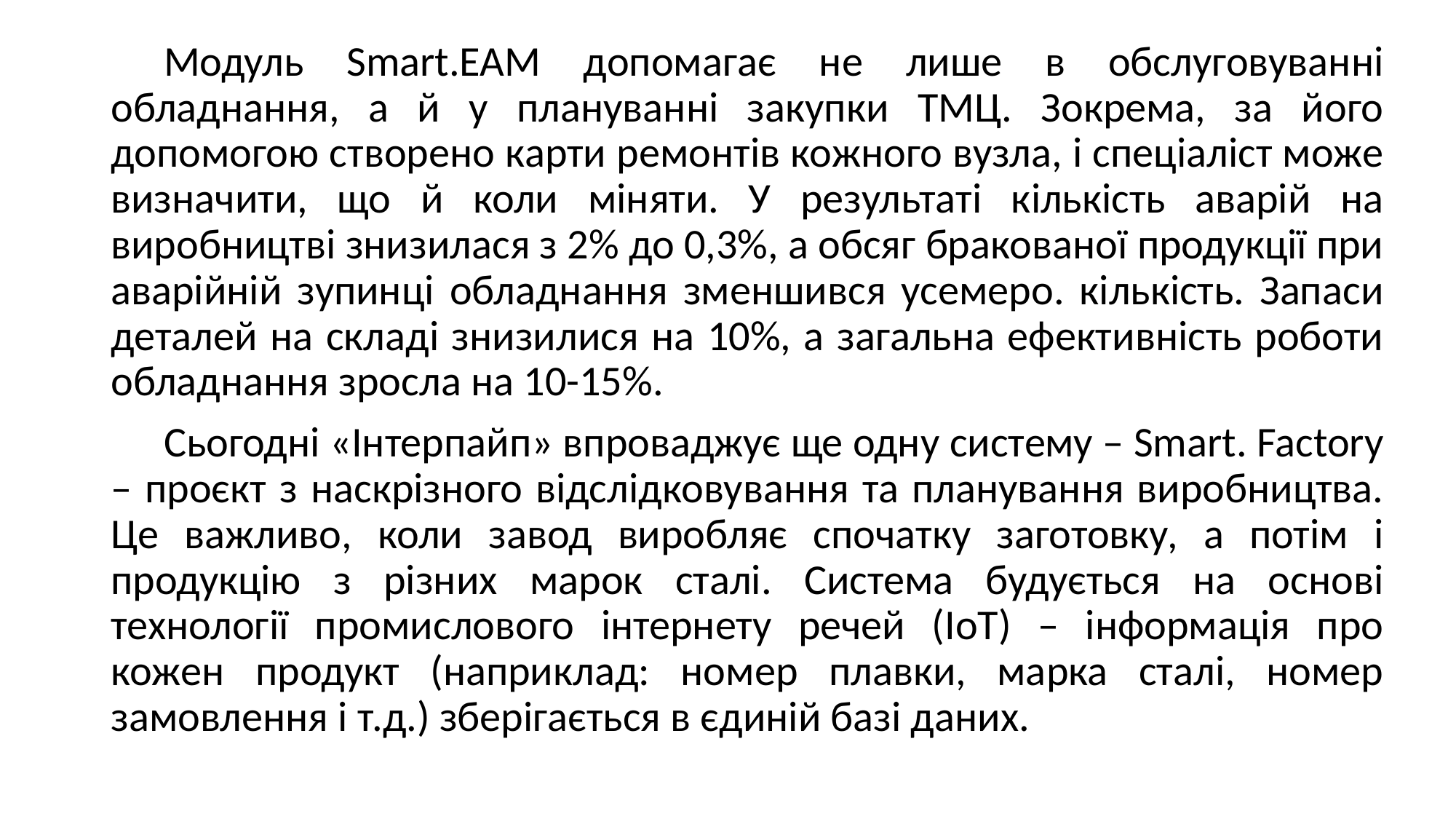

Модуль Smart.EAM допомагає не лише в обслуговуванні обладнання, а й у плануванні закупки ТМЦ. Зокрема, за його допомогою створено карти ремонтів кожного вузла, і спеціаліст може визначити, що й коли міняти. У результаті кількість аварій на виробництві знизилася з 2% до 0,3%, а обсяг бракованої продукції при аварійній зупинці обладнання зменшився усемеро. кількість. Запаси деталей на складі знизилися на 10%, а загальна ефективність роботи обладнання зросла на 10-15%.
Сьогодні «Інтерпайп» впроваджує ще одну систему – Smart. Factory – проєкт з наскрізного відслідковування та планування виробництва. Це важливо, коли завод виробляє спочатку заготовку, а потім і продукцію з різних марок сталі. Система будується на основі технології промислового інтернету речей (ІоТ) – інформація про кожен продукт (наприклад: номер плавки, марка сталі, номер замовлення і т.д.) зберігається в єдиній базі даних.